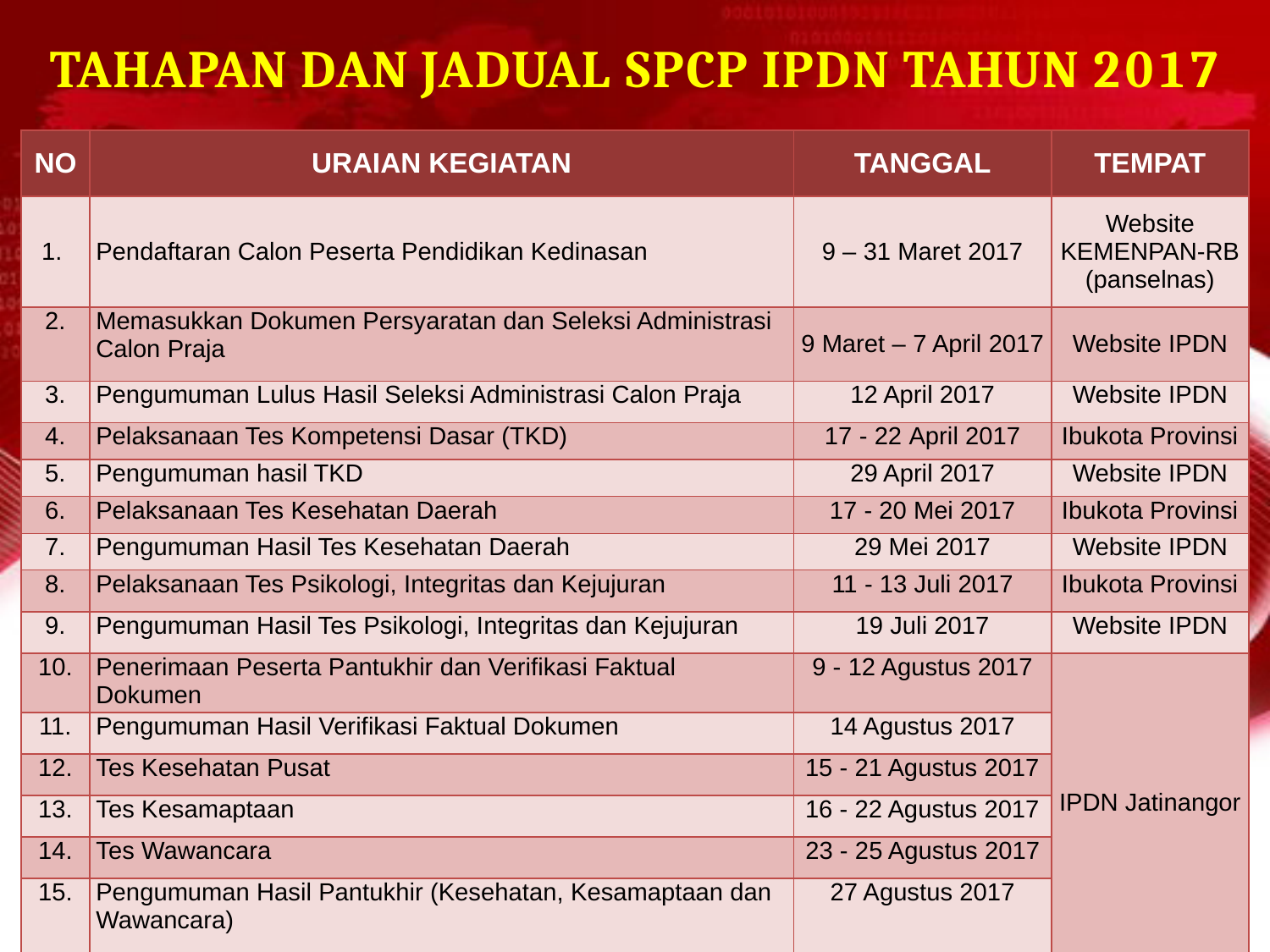

TAHAPAN DAN JADUAL SPCP IPDN TAHUN 2017
| NO | URAIAN KEGIATAN | TANGGAL | TEMPAT |
| --- | --- | --- | --- |
| 1. | Pendaftaran Calon Peserta Pendidikan Kedinasan | 9 – 31 Maret 2017 | Website KEMENPAN-RB (panselnas) |
| 2. | Memasukkan Dokumen Persyaratan dan Seleksi Administrasi Calon Praja | 9 Maret – 7 April 2017 | Website IPDN |
| 3. | Pengumuman Lulus Hasil Seleksi Administrasi Calon Praja | 12 April 2017 | Website IPDN |
| 4. | Pelaksanaan Tes Kompetensi Dasar (TKD) | 17 - 22 April 2017 | Ibukota Provinsi |
| 5. | Pengumuman hasil TKD | 29 April 2017 | Website IPDN |
| 6. | Pelaksanaan Tes Kesehatan Daerah | 17 - 20 Mei 2017 | Ibukota Provinsi |
| 7. | Pengumuman Hasil Tes Kesehatan Daerah | 29 Mei 2017 | Website IPDN |
| 8. | Pelaksanaan Tes Psikologi, Integritas dan Kejujuran | 11 - 13 Juli 2017 | Ibukota Provinsi |
| 9. | Pengumuman Hasil Tes Psikologi, Integritas dan Kejujuran | 19 Juli 2017 | Website IPDN |
| 10. | Penerimaan Peserta Pantukhir dan Verifikasi Faktual Dokumen | 9 - 12 Agustus 2017 | IPDN Jatinangor |
| 11. | Pengumuman Hasil Verifikasi Faktual Dokumen | 14 Agustus 2017 |  |
| 12. | Tes Kesehatan Pusat | 15 - 21 Agustus 2017 |  |
| 13. | Tes Kesamaptaan | 16 - 22 Agustus 2017 |  |
| 14. | Tes Wawancara | 23 - 25 Agustus 2017 |  |
| 15. | Pengumuman Hasil Pantukhir (Kesehatan, Kesamaptaan dan Wawancara) | 27 Agustus 2017 |  |